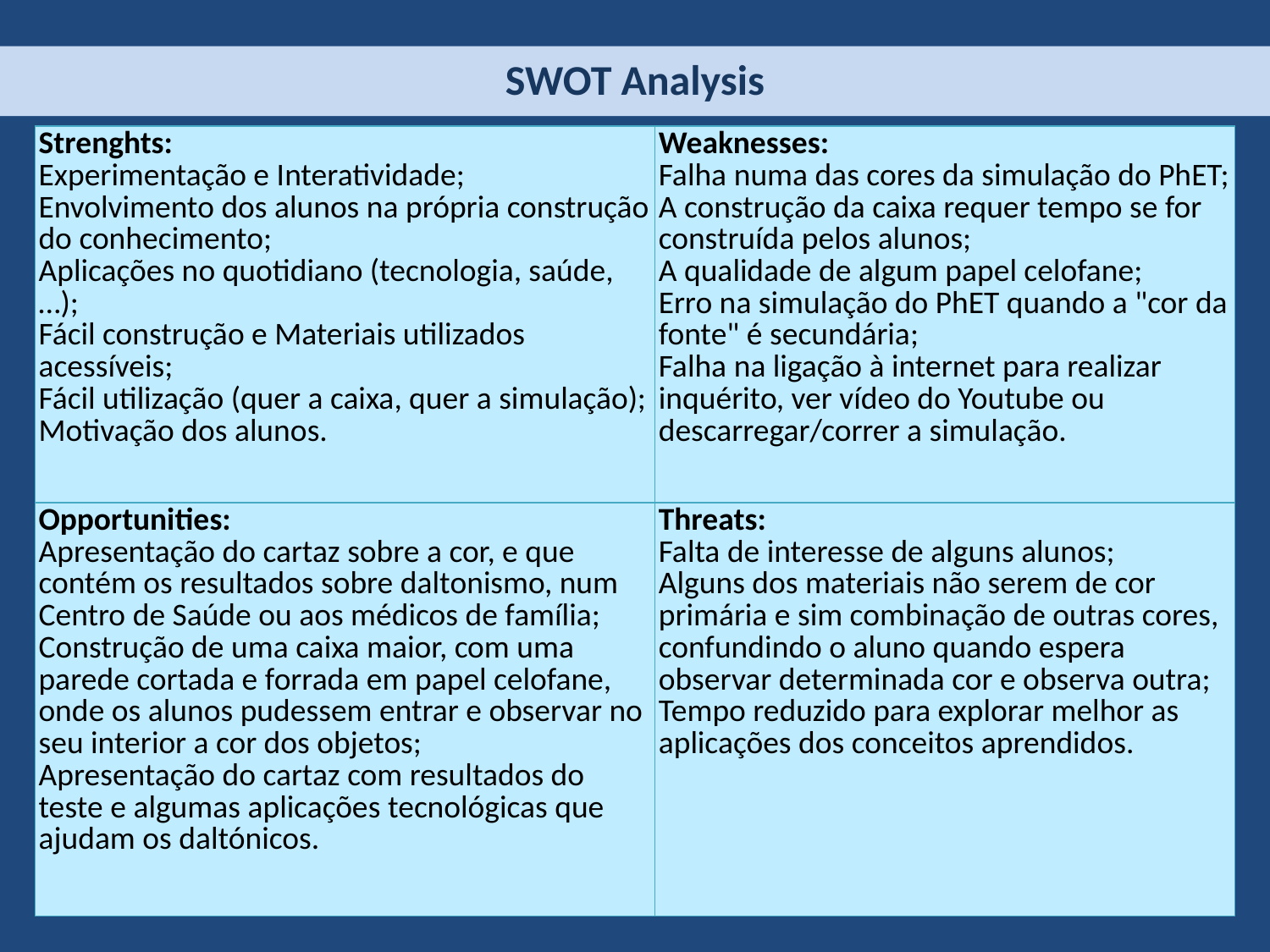

SWOT Analysis
| Strenghts: Experimentação e Interatividade; Envolvimento dos alunos na própria construção do conhecimento; Aplicações no quotidiano (tecnologia, saúde,…); Fácil construção e Materiais utilizados acessíveis; Fácil utilização (quer a caixa, quer a simulação); Motivação dos alunos. | Weaknesses: Falha numa das cores da simulação do PhET; A construção da caixa requer tempo se for construída pelos alunos; A qualidade de algum papel celofane; Erro na simulação do PhET quando a "cor da fonte" é secundária; Falha na ligação à internet para realizar inquérito, ver vídeo do Youtube ou descarregar/correr a simulação. |
| --- | --- |
| Opportunities: Apresentação do cartaz sobre a cor, e que contém os resultados sobre daltonismo, num Centro de Saúde ou aos médicos de família; Construção de uma caixa maior, com uma parede cortada e forrada em papel celofane, onde os alunos pudessem entrar e observar no seu interior a cor dos objetos; Apresentação do cartaz com resultados do teste e algumas aplicações tecnológicas que ajudam os daltónicos. | Threats: Falta de interesse de alguns alunos; Alguns dos materiais não serem de cor primária e sim combinação de outras cores, confundindo o aluno quando espera observar determinada cor e observa outra; Tempo reduzido para explorar melhor as aplicações dos conceitos aprendidos. |